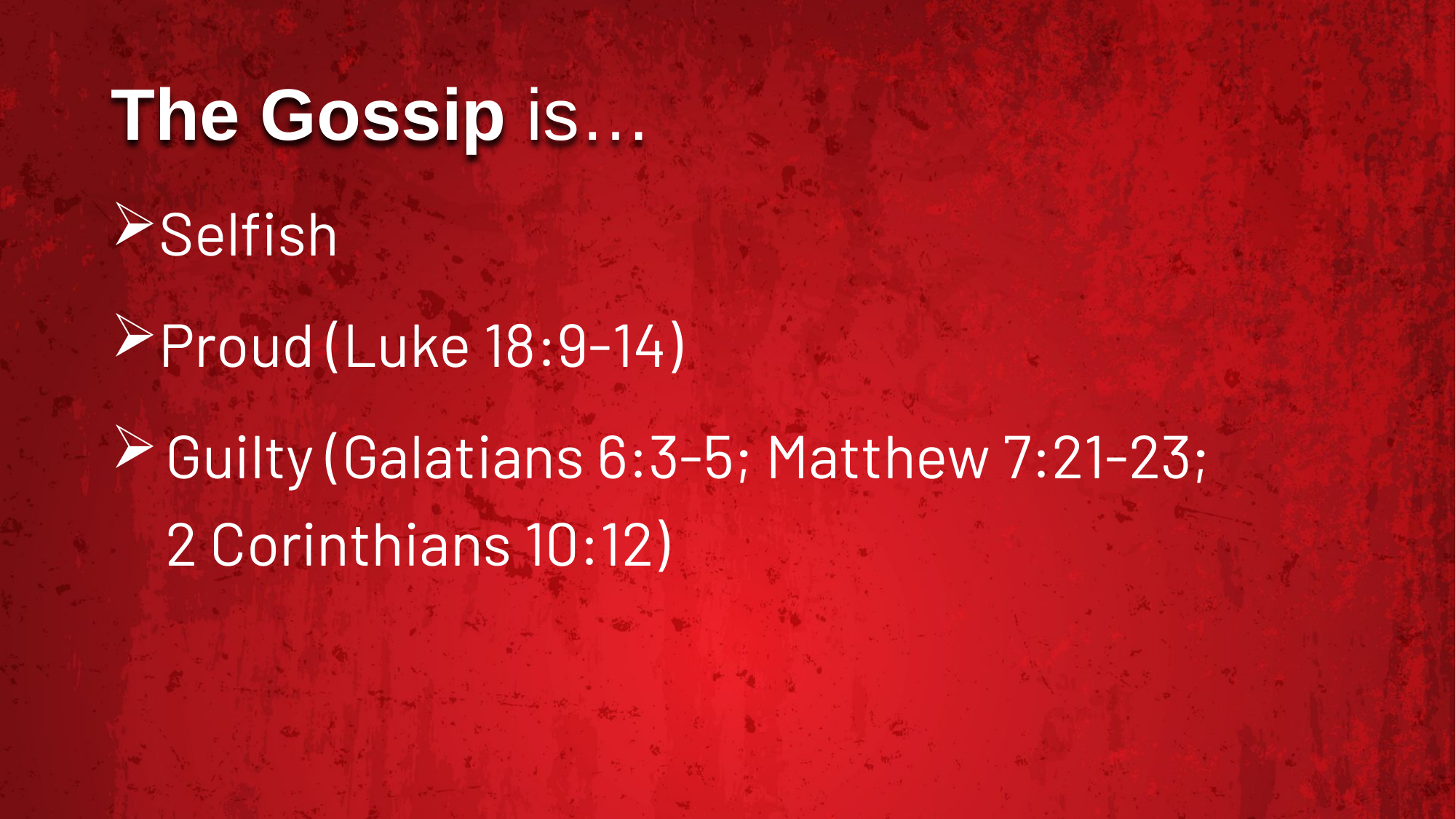

# The Gossip is…
Selfish
Proud (Luke 18:9-14)
Guilty (Galatians 6:3-5; Matthew 7:21-23;
2 Corinthians 10:12)